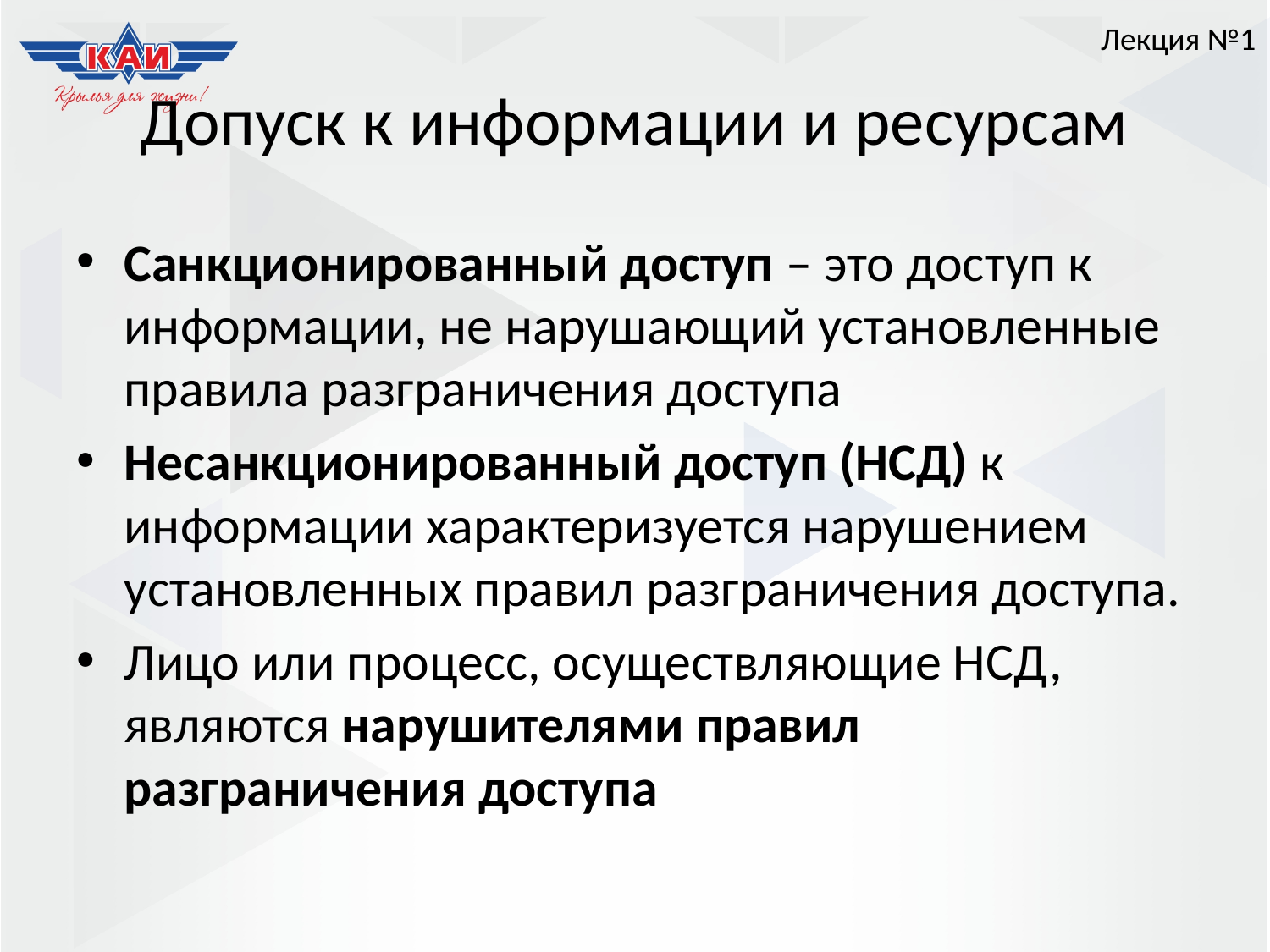

Лекция №1
# Допуск к информации и ресурсам
Санкционированный доступ – это доступ к информации, не нарушающий установленные правила разграничения доступа
Несанкционированный доступ (НСД) к информации характеризуется нарушением установленных правил разграничения доступа.
Лицо или процесс, осуществляющие НСД, являются нарушителями правил разграничения доступа